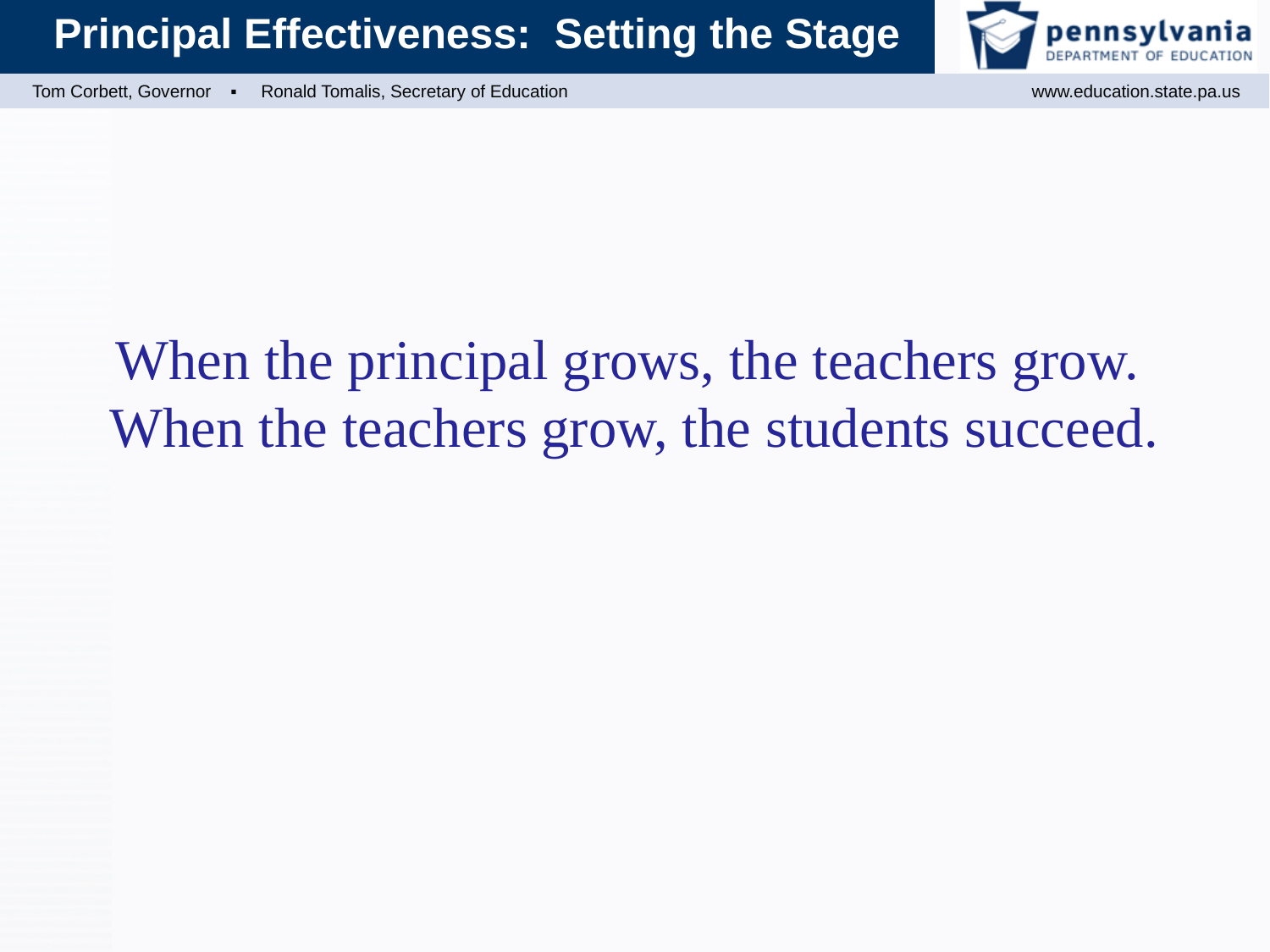

When the principal grows, the teachers grow.  When the teachers grow, the students succeed.